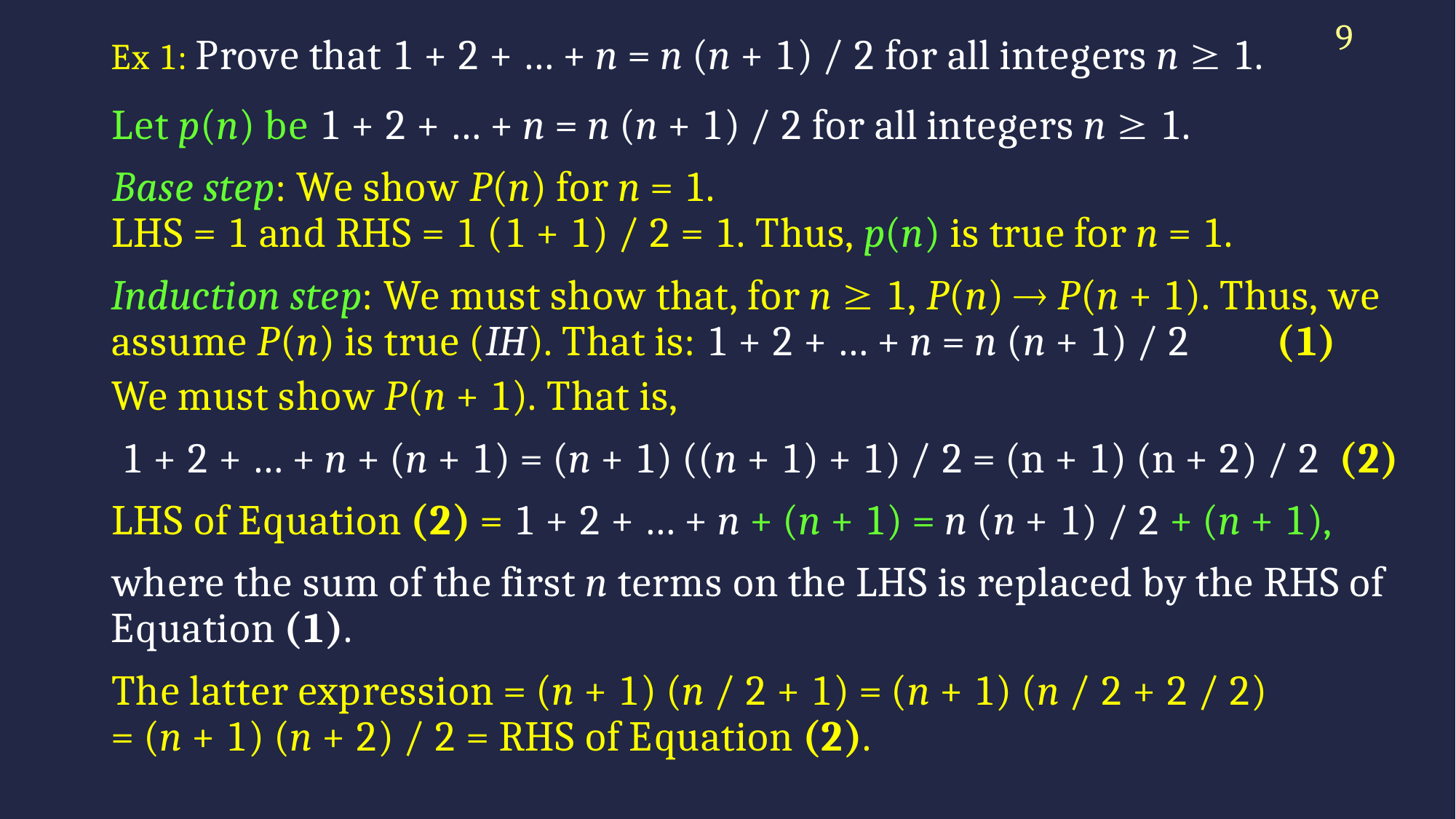

9
# Ex 1: Prove that 1 + 2 + … + n = n (n + 1) / 2 for all integers n ≥ 1.
Let p(n) be 1 + 2 + … + n = n (n + 1) / 2 for all integers n ≥ 1.

Base step: We show P(n) for n = 1.
LHS = 1 and RHS = 1 (1 + 1) / 2 = 1. Thus, p(n) is true for n = 1.

Induction step: We must show that, for n ≥ 1, P(n) → P(n + 1). Thus, we assume P(n) is true (IH). That is: 1 + 2 + … + n = n (n + 1) / 2	        (1)
We must show P(n + 1). That is,

 1 + 2 + … + n + (n + 1) = (n + 1) ((n + 1) + 1) / 2 = (n + 1) (n + 2) / 2  (2)

LHS of Equation (2) = 1 + 2 + … + n + (n + 1) = n (n + 1) / 2 + (n + 1),

where the sum of the first n terms on the LHS is replaced by the RHS of Equation (1).

The latter expression = (n + 1) (n / 2 + 1) = (n + 1) (n / 2 + 2 / 2)
= (n + 1) (n + 2) / 2 = RHS of Equation ‎(2).